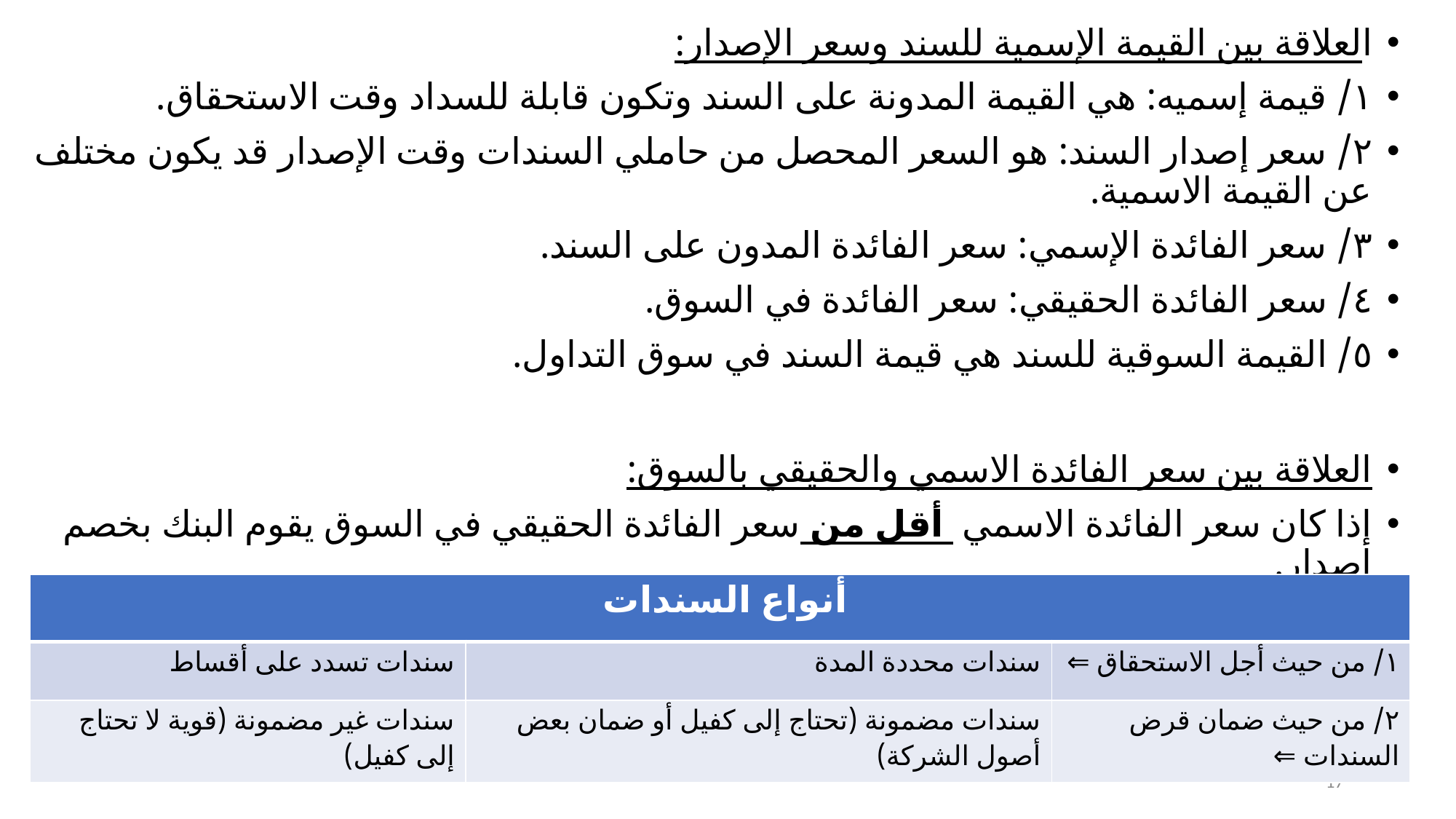

العلاقة بين القيمة الإسمية للسند وسعر الإصدار:
١/ قيمة إسميه: هي القيمة المدونة على السند وتكون قابلة للسداد وقت الاستحقاق.
٢/ سعر إصدار السند: هو السعر المحصل من حاملي السندات وقت الإصدار قد يكون مختلف عن القيمة الاسمية.
٣/ سعر الفائدة الإسمي: سعر الفائدة المدون على السند.
٤/ سعر الفائدة الحقيقي: سعر الفائدة في السوق.
٥/ القيمة السوقية للسند هي قيمة السند في سوق التداول.

العلاقة بين سعر الفائدة الاسمي والحقيقي بالسوق:
إذا كان سعر الفائدة الاسمي  أقل من سعر الفائدة الحقيقي في السوق يقوم البنك بخصم  إصدار.
إذا كان سعر الفائدة الاسمي  أكبر من سعر الفائدة الحقيقي في السوق ⇚علاوة إصدار.

| أنواع السندات |  |  |
| --- | --- | --- |
| سندات تسدد على أقساط | سندات محددة المدة | ١/ من حيث أجل الاستحقاق ⇐ |
| سندات غير مضمونة (قوية لا تحتاج إلى كفيل) | سندات مضمونة (تحتاج إلى كفيل أو ضمان بعض أصول الشركة) | ٢/ من حيث ضمان قرض السندات ⇐ |
17